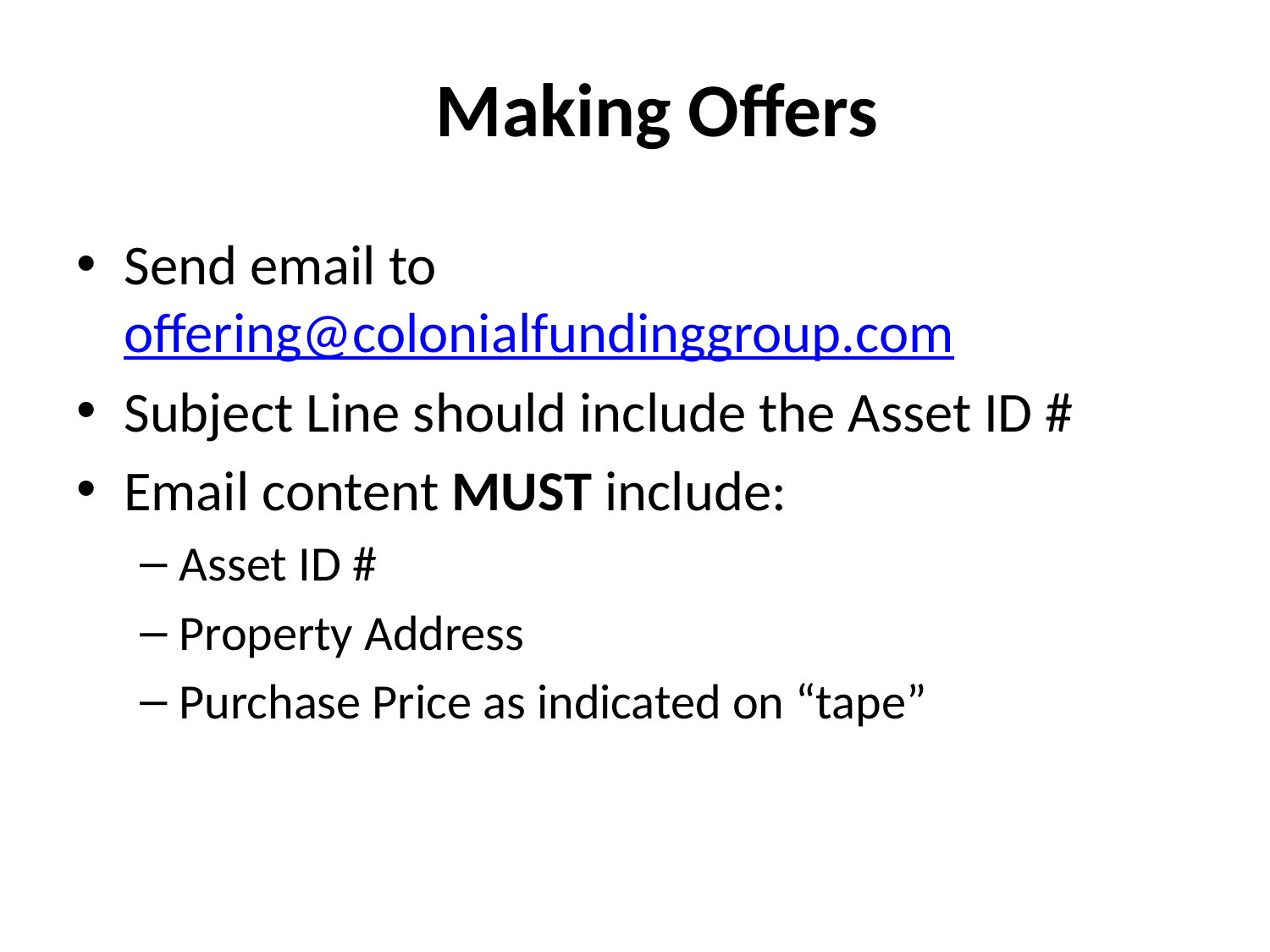

# Making Offers
Send email to offering@colonialfundinggroup.com
Subject Line should include the Asset ID #
Email content MUST include:
Asset ID #
Property Address
Purchase Price as indicated on “tape”